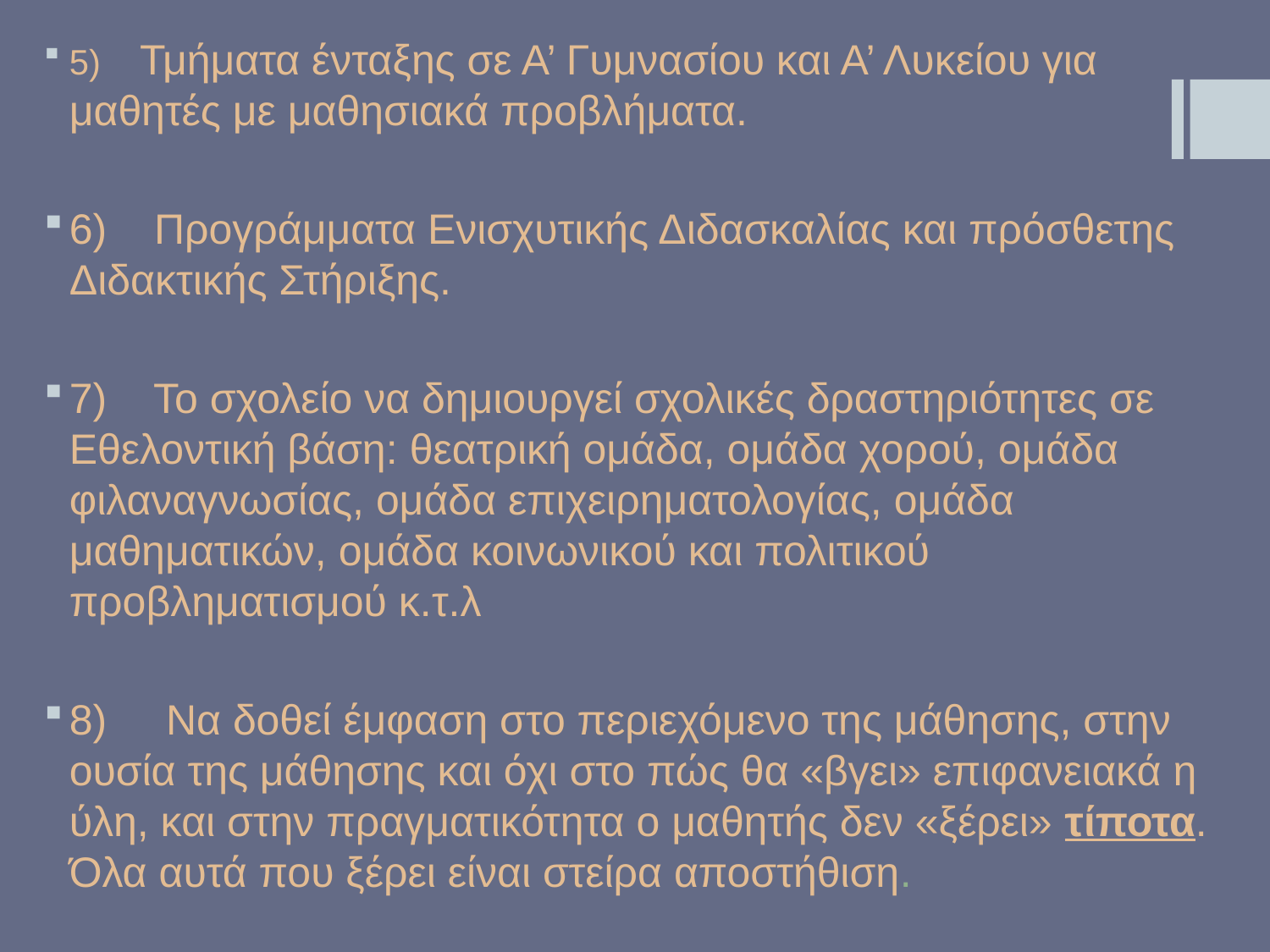

# .
5)    Τμήματα ένταξης σε Α’ Γυμνασίου και Α’ Λυκείου για μαθητές με μαθησιακά προβλήματα.

6)    Προγράμματα Ενισχυτικής Διδασκαλίας και πρόσθετης Διδακτικής Στήριξης.

7)    Το σχολείο να δημιουργεί σχολικές δραστηριότητες σε Εθελοντική βάση: θεατρική ομάδα, ομάδα χορού, ομάδα φιλαναγνωσίας, ομάδα επιχειρηματολογίας, ομάδα μαθηματικών, ομάδα κοινωνικού και πολιτικού προβληματισμού κ.τ.λ

8)     Να δοθεί έμφαση στο περιεχόμενο της μάθησης, στην ουσία της μάθησης και όχι στο πώς θα «βγει» επιφανειακά η ύλη, και στην πραγματικότητα ο μαθητής δεν «ξέρει» τίποτα. Όλα αυτά που ξέρει είναι στείρα αποστήθιση.